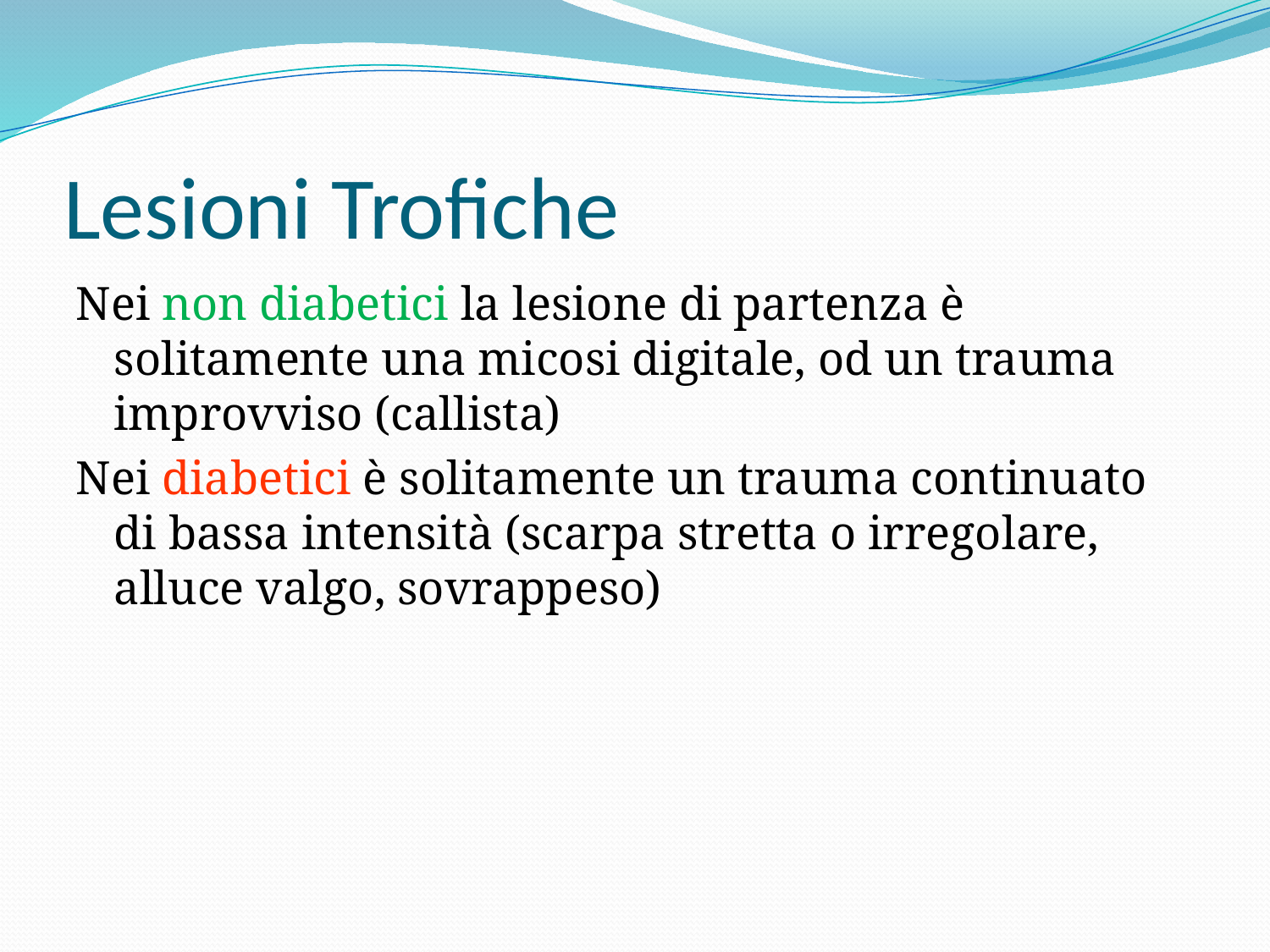

# Lesioni Trofiche
Nei non diabetici la lesione di partenza è solitamente una micosi digitale, od un trauma improvviso (callista)
Nei diabetici è solitamente un trauma continuato di bassa intensità (scarpa stretta o irregolare, alluce valgo, sovrappeso)